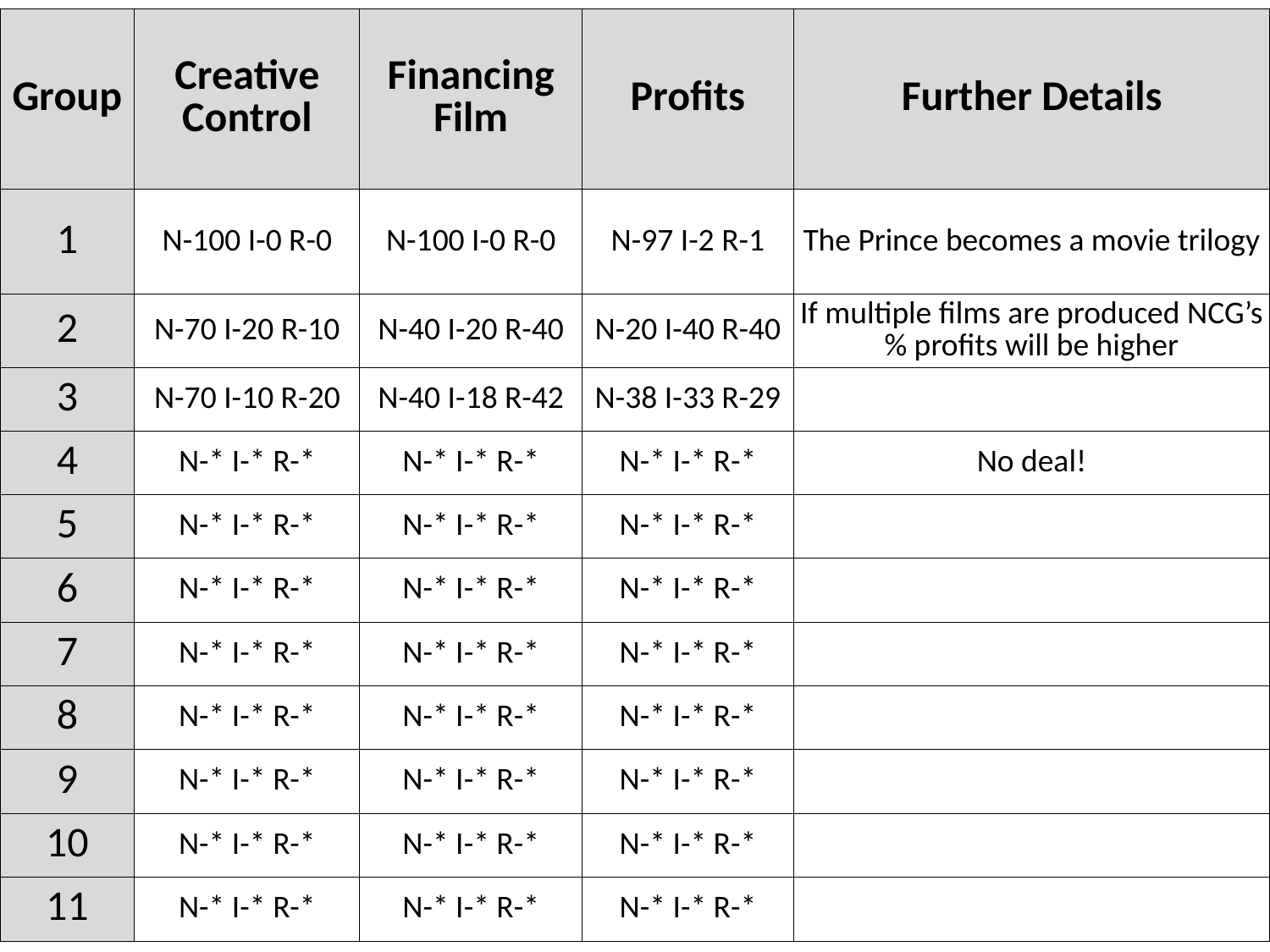

| Group | Creative Control | Financing Film | Profits | Further Details |
| --- | --- | --- | --- | --- |
| 1 | N-100 I-0 R-0 | N-100 I-0 R-0 | N-97 I-2 R-1 | The Prince becomes a movie trilogy |
| 2 | N-70 I-20 R-10 | N-40 I-20 R-40 | N-20 I-40 R-40 | If multiple films are produced NCG’s % profits will be higher |
| 3 | N-70 I-10 R-20 | N-40 I-18 R-42 | N-38 I-33 R-29 |  |
| 4 | N-\* I-\* R-\* | N-\* I-\* R-\* | N-\* I-\* R-\* | No deal! |
| 5 | N-\* I-\* R-\* | N-\* I-\* R-\* | N-\* I-\* R-\* |  |
| 6 | N-\* I-\* R-\* | N-\* I-\* R-\* | N-\* I-\* R-\* |  |
| 7 | N-\* I-\* R-\* | N-\* I-\* R-\* | N-\* I-\* R-\* |  |
| 8 | N-\* I-\* R-\* | N-\* I-\* R-\* | N-\* I-\* R-\* |  |
| 9 | N-\* I-\* R-\* | N-\* I-\* R-\* | N-\* I-\* R-\* |  |
| 10 | N-\* I-\* R-\* | N-\* I-\* R-\* | N-\* I-\* R-\* |  |
| 11 | N-\* I-\* R-\* | N-\* I-\* R-\* | N-\* I-\* R-\* |  |